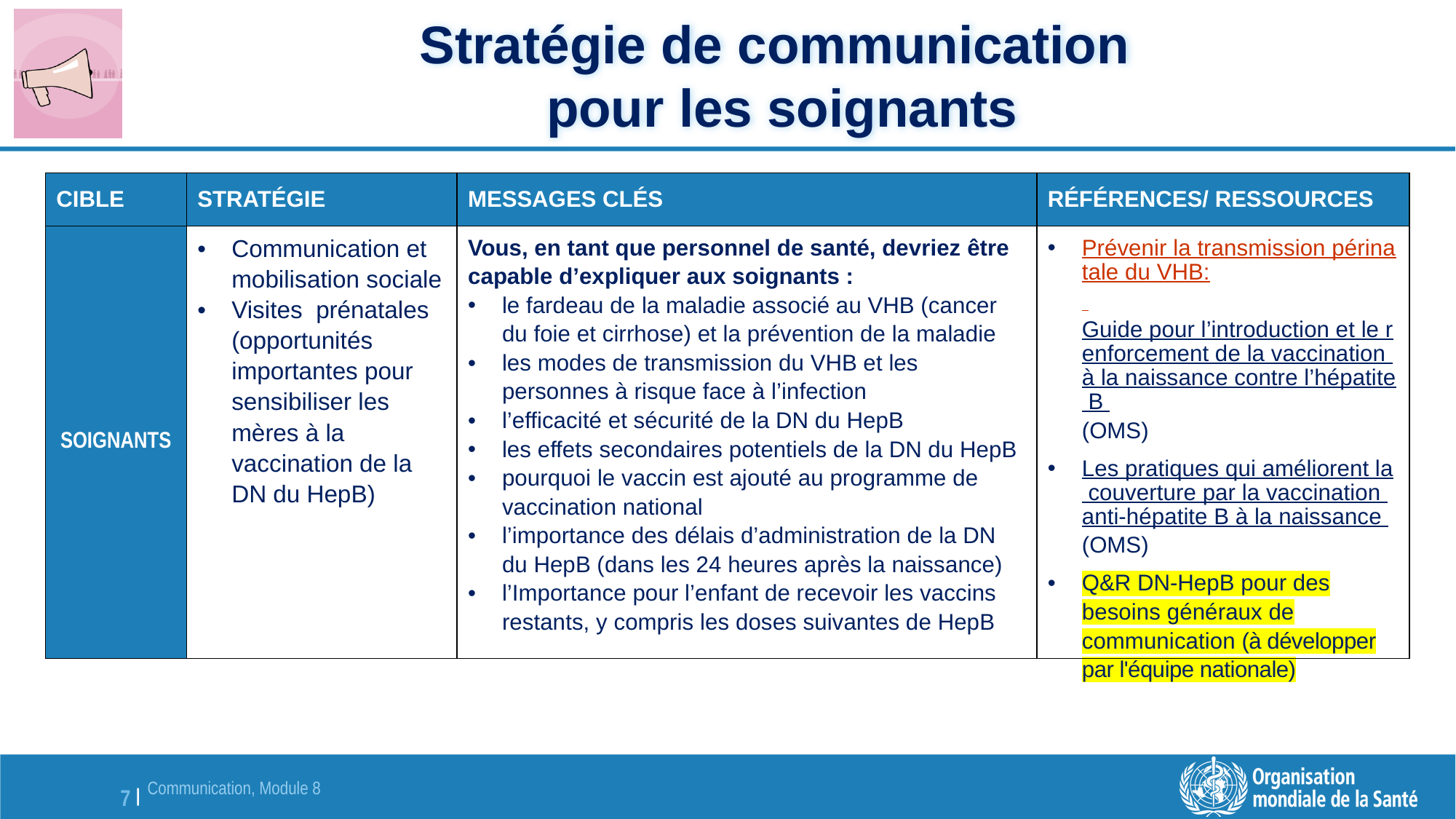

# Stratégie de communication pour les soignants
| CIBLE | STRATÉGIE | MESSAGES CLÉS | RÉFÉRENCES/ RESSOURCES |
| --- | --- | --- | --- |
| SOIGNANTS | Communication et mobilisation sociale Visites prénatales (opportunités importantes pour sensibiliser les mères à la vaccination de la DN du HepB) | Vous, en tant que personnel de santé, devriez être capable d’expliquer aux soignants : le fardeau de la maladie associé au VHB (cancer du foie et cirrhose) et la prévention de la maladie les modes de transmission du VHB et les personnes à risque face à l’infection l’efficacité et sécurité de la DN du HepB les effets secondaires potentiels de la DN du HepB pourquoi le vaccin est ajouté au programme de vaccination national l’importance des délais d’administration de la DN du HepB (dans les 24 heures après la naissance) l’Importance pour l’enfant de recevoir les vaccins restants, y compris les doses suivantes de HepB | Prévenir la transmission périnatale du VHB: Guide pour l’introduction et le renforcement de la vaccination à la naissance contre l’hépatite B (OMS) Les pratiques qui améliorent la couverture par la vaccination anti-hépatite B à la naissance (OMS) Q&R DN-HepB pour des besoins généraux de communication (à développer par l'équipe nationale) |